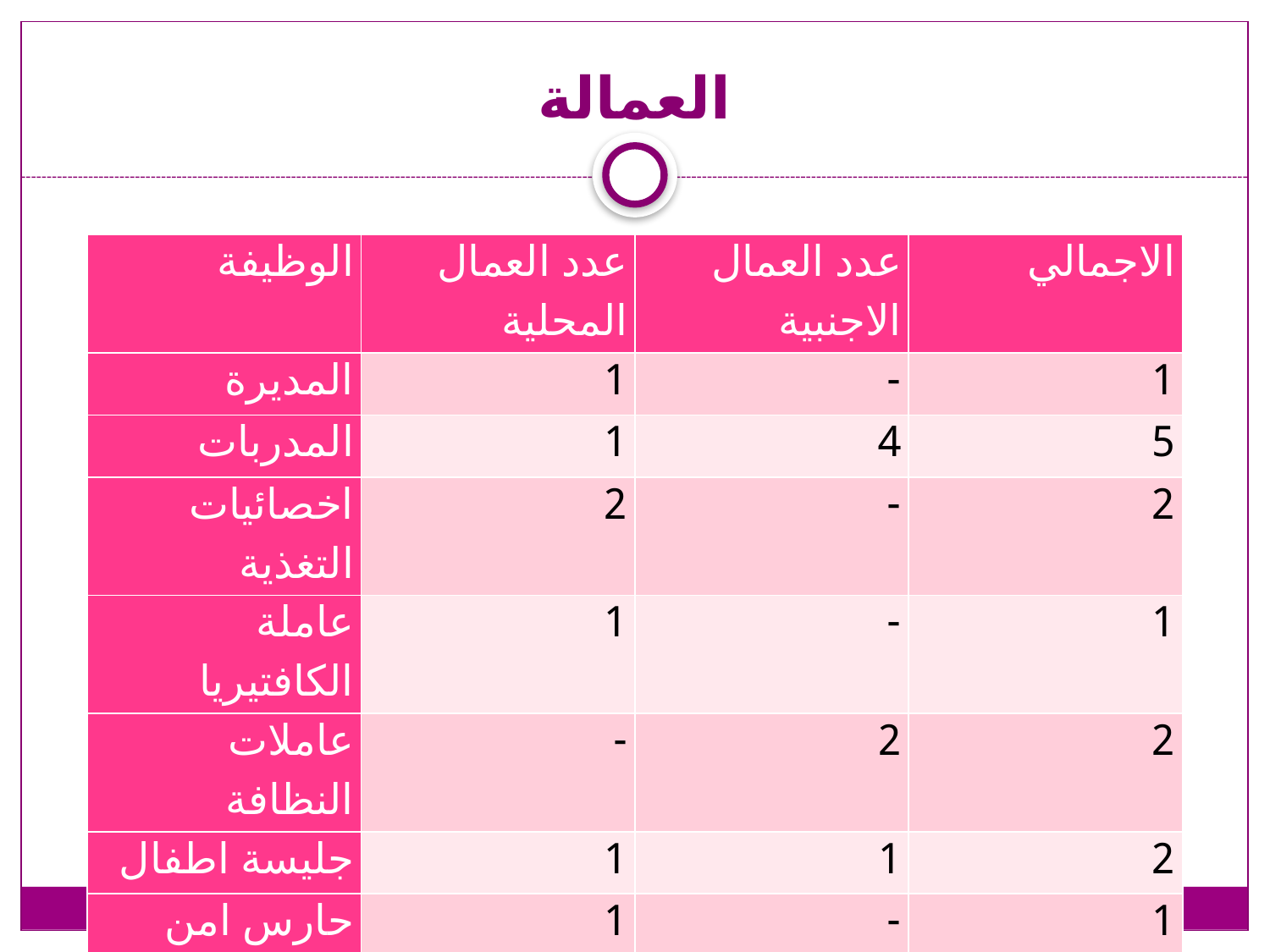

# العمالة
| الوظيفة | عدد العمال المحلية | عدد العمال الاجنبية | الاجمالي |
| --- | --- | --- | --- |
| المديرة | 1 | - | 1 |
| المدربات | 1 | 4 | 5 |
| اخصائيات التغذية | 2 | - | 2 |
| عاملة الكافتيريا | 1 | - | 1 |
| عاملات النظافة | - | 2 | 2 |
| جليسة اطفال | 1 | 1 | 2 |
| حارس امن | 1 | - | 1 |
| السائق | - | 1 | 1 |
| الإجمالي | 7 | 8 | 15 |